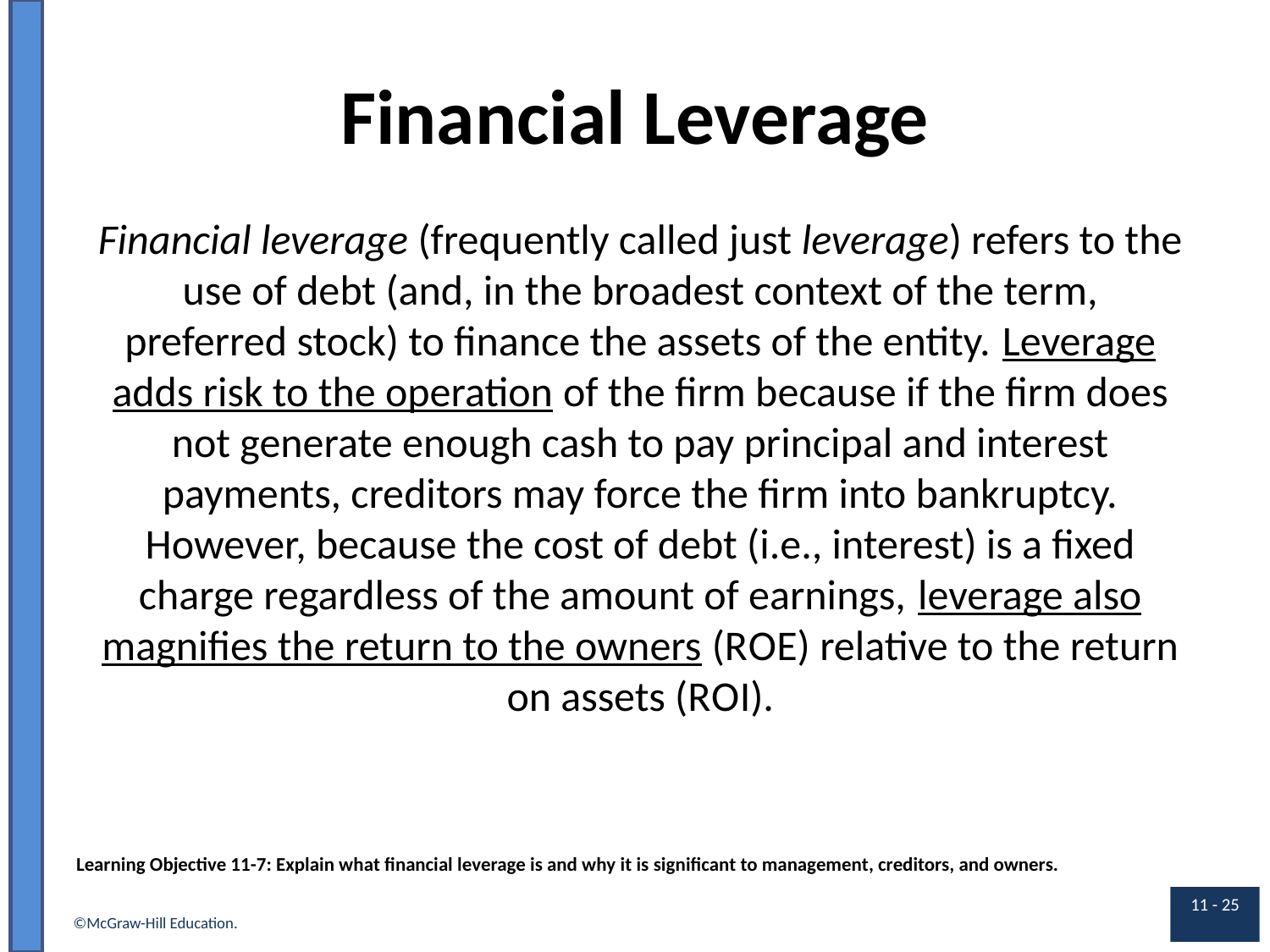

# Financial Leverage
Financial leverage (frequently called just leverage) refers to the use of debt (and, in the broadest context of the term, preferred stock) to finance the assets of the entity. begin underline Leverage adds risk to the operation end underline of the firm because if the firm does not generate enough cash to pay principal and interest payments, creditors may force the firm into bankruptcy. However, because the cost of debt (i.e., interest) is a fixed charge regardless of the amount of earnings, begin underline leverage also magnifies the return to the owners end underline (R O E) relative to the return on assets (R O I).
Learning Objective 11-7: Explain what financial leverage is and why it is significant to management, creditors, and owners.